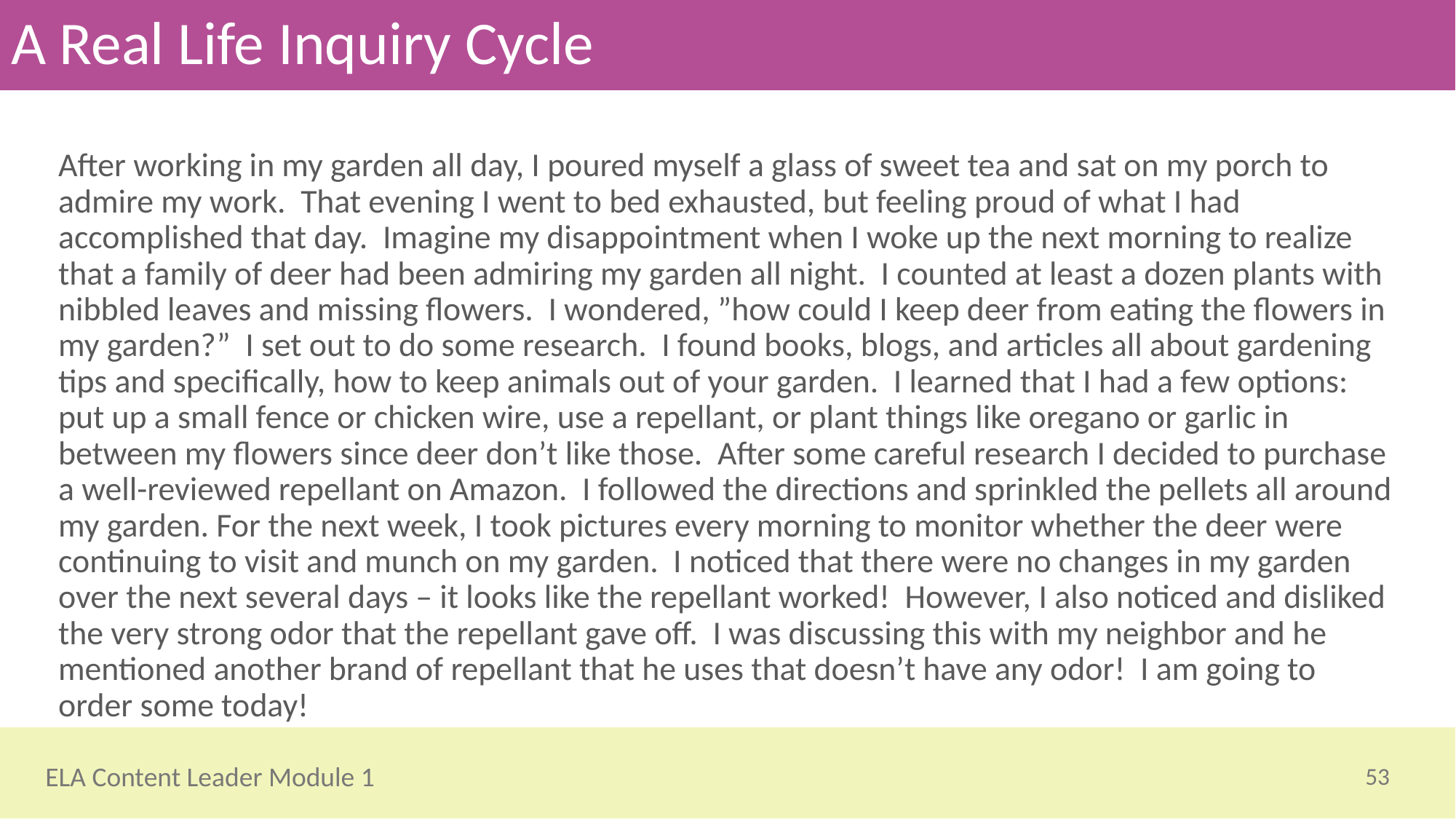

# A Real Life Inquiry Cycle
After working in my garden all day, I poured myself a glass of sweet tea and sat on my porch to admire my work.  That evening I went to bed exhausted, but feeling proud of what I had accomplished that day.  Imagine my disappointment when I woke up the next morning to realize that a family of deer had been admiring my garden all night.  I counted at least a dozen plants with nibbled leaves and missing flowers.  I wondered, ”how could I keep deer from eating the flowers in my garden?”  I set out to do some research.  I found books, blogs, and articles all about gardening tips and specifically, how to keep animals out of your garden.  I learned that I had a few options: put up a small fence or chicken wire, use a repellant, or plant things like oregano or garlic in between my flowers since deer don’t like those.  After some careful research I decided to purchase a well-reviewed repellant on Amazon.  I followed the directions and sprinkled the pellets all around my garden. For the next week, I took pictures every morning to monitor whether the deer were continuing to visit and munch on my garden.  I noticed that there were no changes in my garden over the next several days – it looks like the repellant worked!  However, I also noticed and disliked the very strong odor that the repellant gave off.  I was discussing this with my neighbor and he mentioned another brand of repellant that he uses that doesn’t have any odor!  I am going to order some today!

53